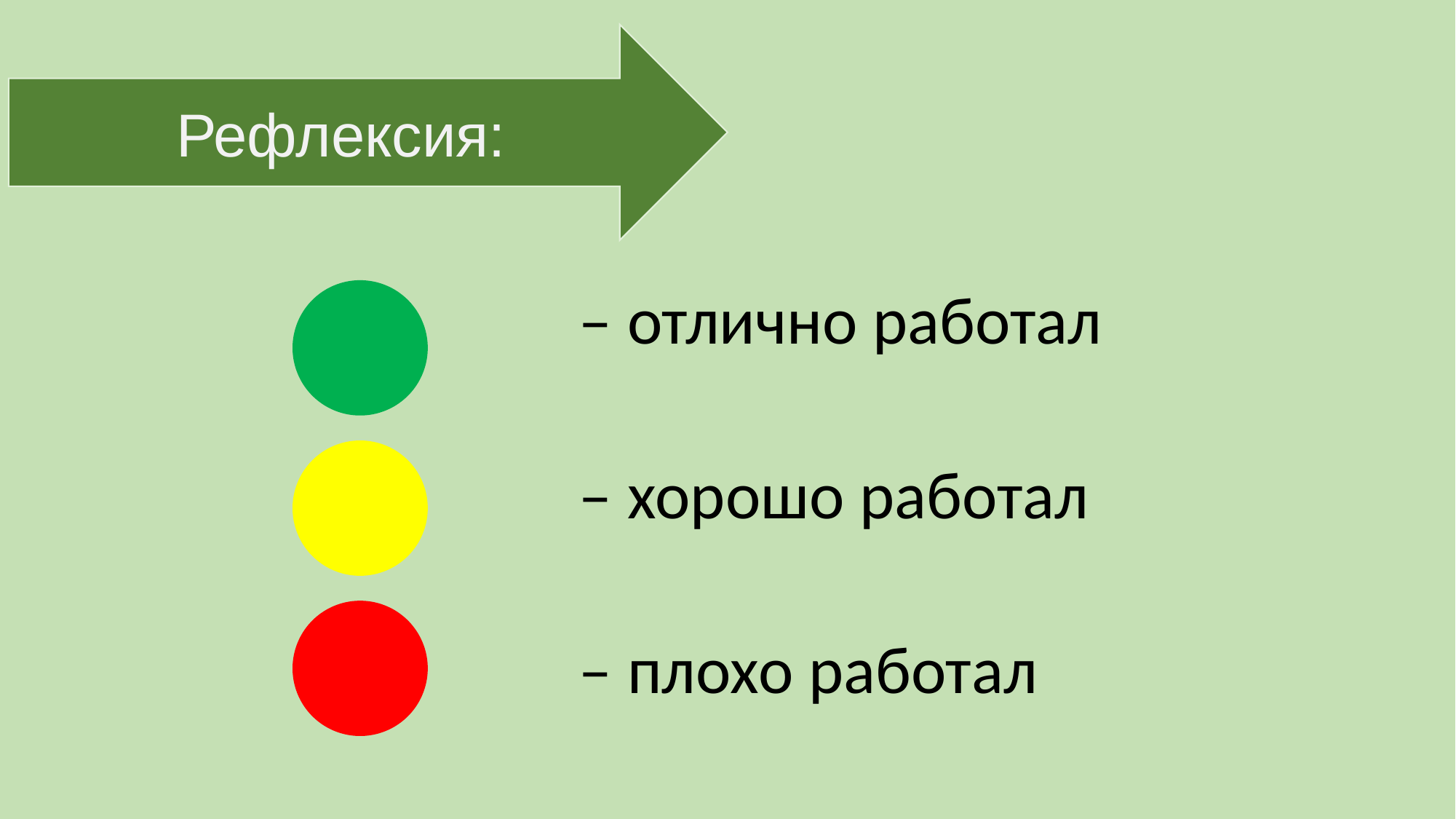

Рефлексия:
# Тема

 – отлично работал

 – хорошо работал

 – плохо работал